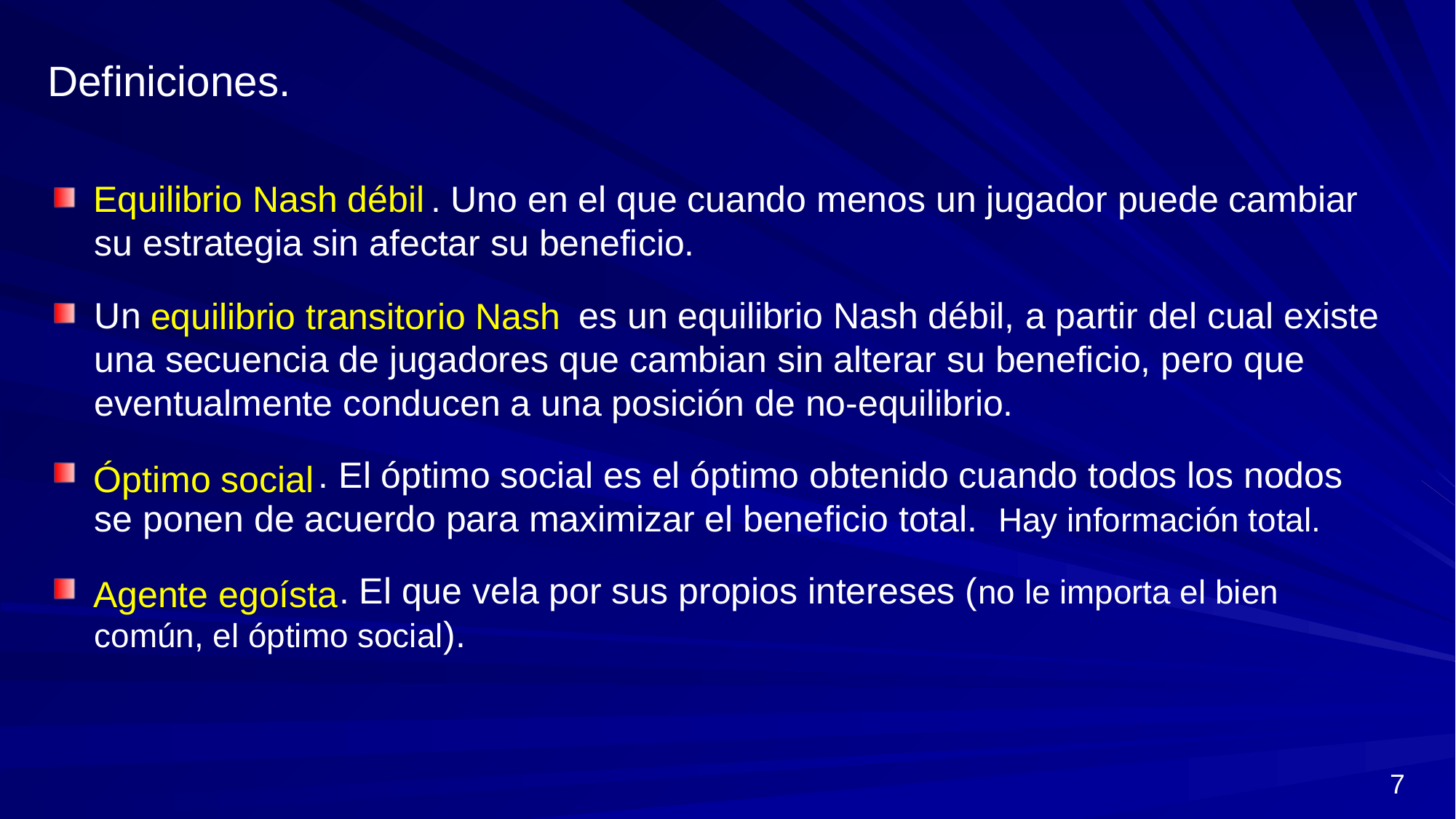

Definiciones.
                                 . Uno en el que cuando menos un jugador puede cambiar su estrategia sin afectar su beneficio.

Un                                           es un equilibrio Nash débil, a partir del cual existe una secuencia de jugadores que cambian sin alterar su beneficio, pero que eventualmente conducen a una posición de no-equilibrio.

                      . El óptimo social es el óptimo obtenido cuando todos los nodos se ponen de acuerdo para maximizar el beneficio total.  Hay información total.

                        . El que vela por sus propios intereses (no le importa el bien común, el óptimo social).
Equilibrio Nash débil
equilibrio transitorio Nash
Óptimo social
Agente egoísta
7